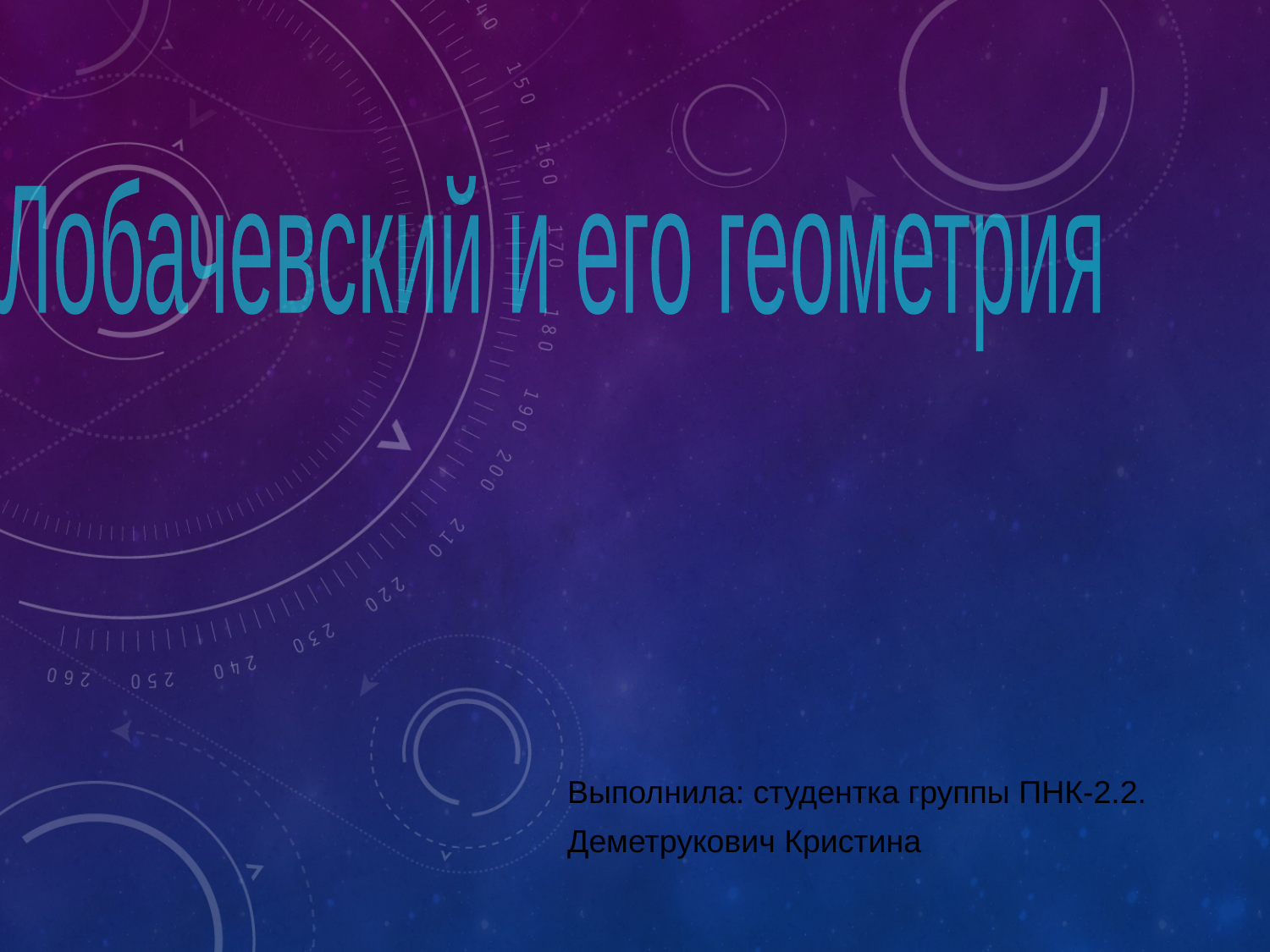

Лобачевский и его геометрия
Выполнила: студентка группы ПНК-2.2.
Деметрукович Кристина